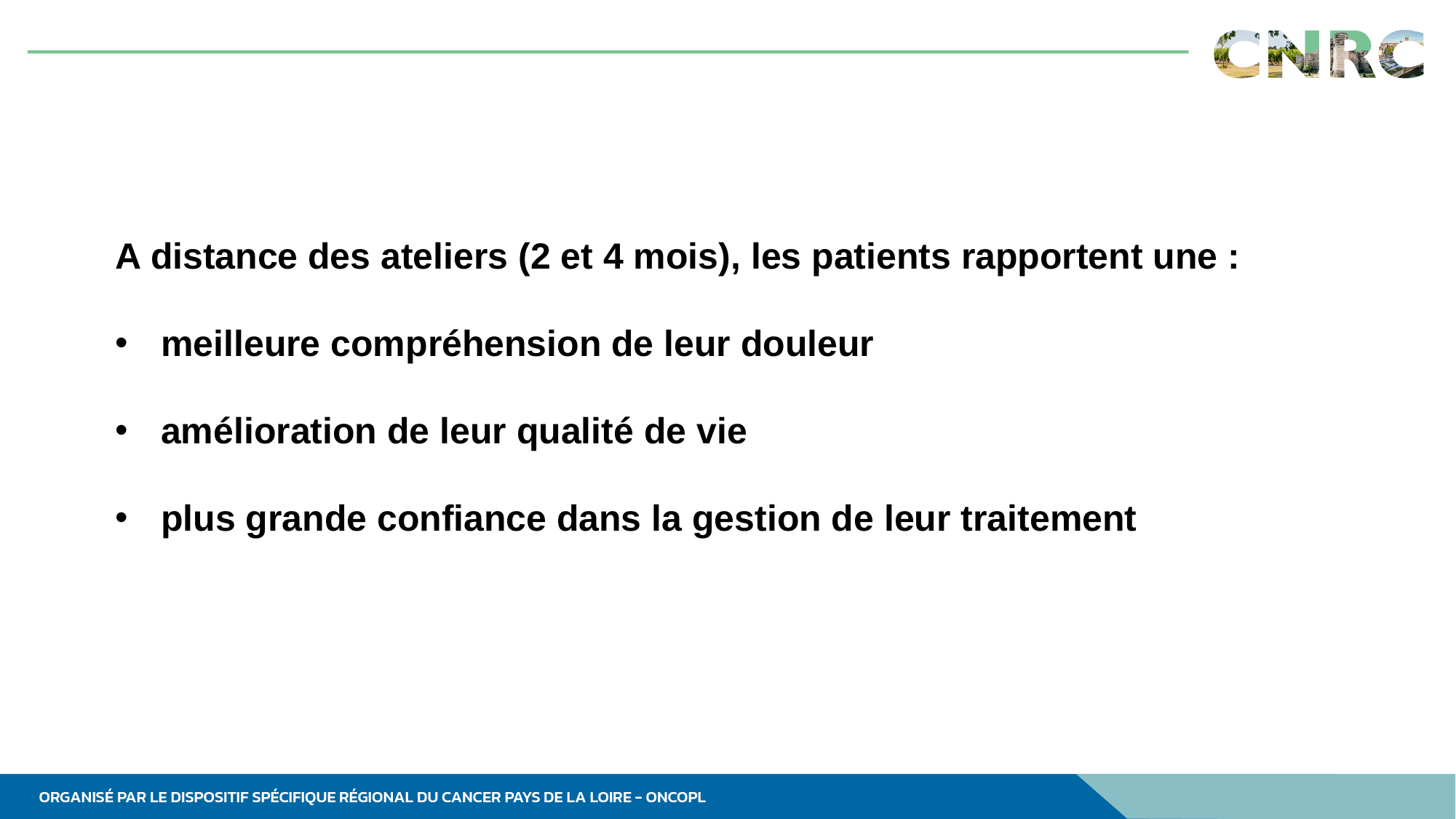

A distance des ateliers (2 et 4 mois), les patients rapportent une :

meilleure compréhension de leur douleur

amélioration de leur qualité de vie

plus grande confiance dans la gestion de leur traitement